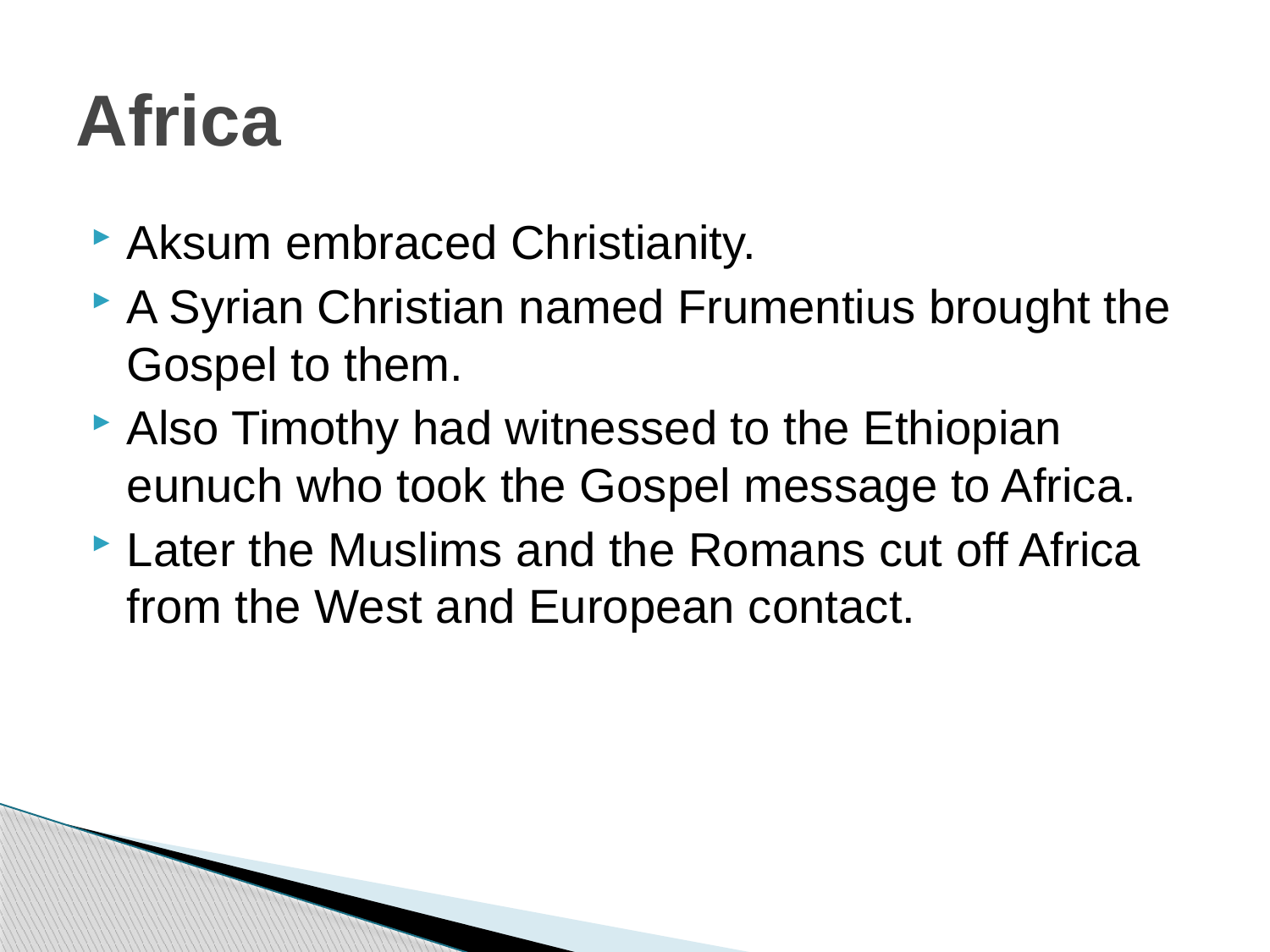

# Africa
Aksum embraced Christianity.
A Syrian Christian named Frumentius brought the Gospel to them.
Also Timothy had witnessed to the Ethiopian eunuch who took the Gospel message to Africa.
Later the Muslims and the Romans cut off Africa from the West and European contact.